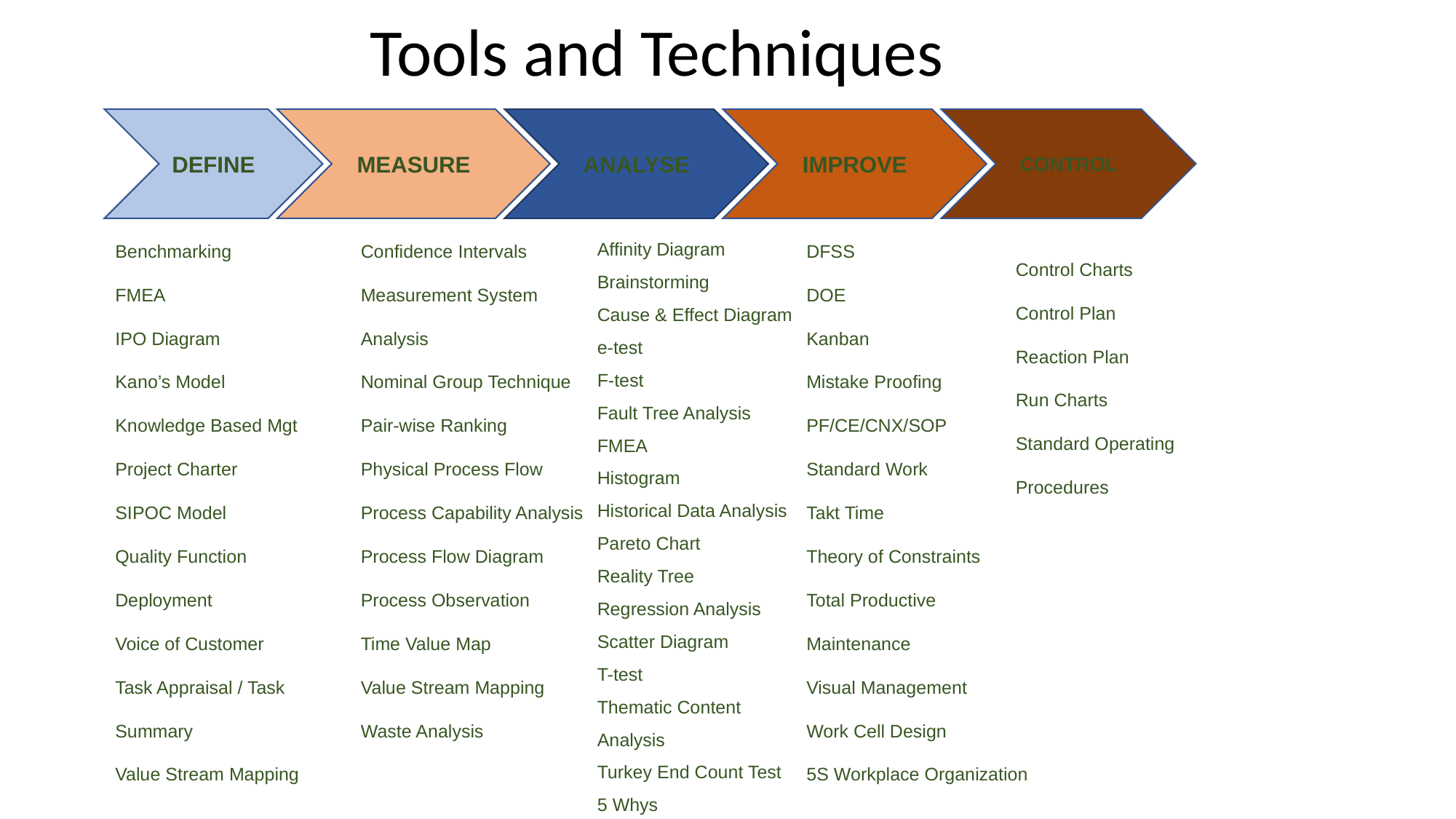

# Tools and Techniques
DEFINE
MEASURE
ANALYSE
IMPROVE
CONTROL
Benchmarking
FMEA
IPO Diagram
Kano’s Model
Knowledge Based Mgt
Project Charter
SIPOC Model
Quality Function Deployment
Voice of Customer
Task Appraisal / Task Summary
Value Stream Mapping
Confidence Intervals
Measurement System Analysis
Nominal Group Technique
Pair-wise Ranking
Physical Process Flow
Process Capability Analysis
Process Flow Diagram
Process Observation
Time Value Map
Value Stream Mapping
Waste Analysis
DFSS
DOE
Kanban
Mistake Proofing
PF/CE/CNX/SOP
Standard Work
Takt Time
Theory of Constraints
Total Productive Maintenance
Visual Management
Work Cell Design
5S Workplace Organization
Affinity Diagram
Brainstorming
Cause & Effect Diagram
e-test
F-test
Fault Tree Analysis
FMEA
Histogram
Historical Data Analysis
Pareto Chart
Reality Tree
Regression Analysis
Scatter Diagram
T-test
Thematic Content Analysis
Turkey End Count Test
5 Whys
Control Charts
Control Plan
Reaction Plan
Run Charts
Standard Operating Procedures